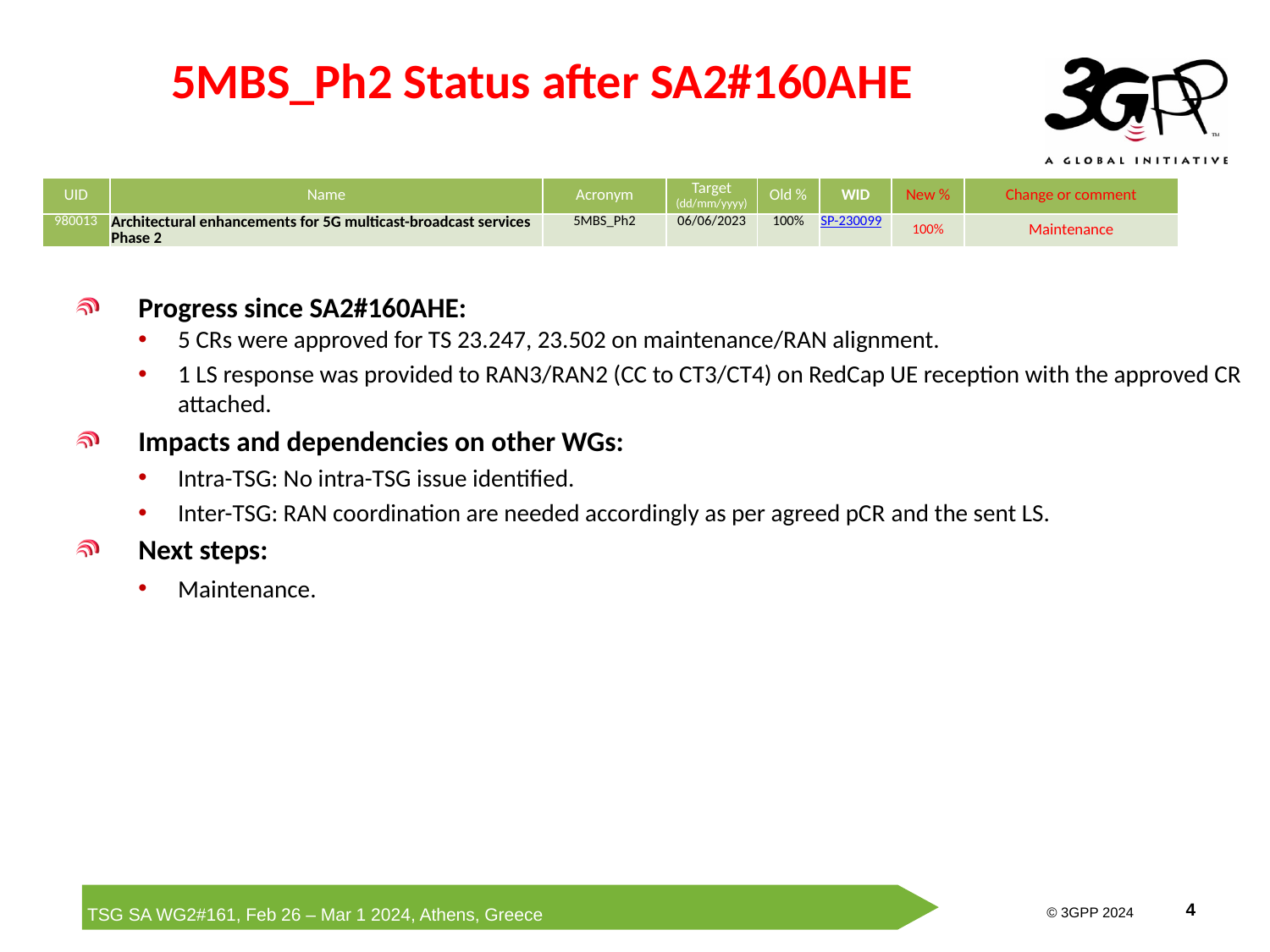

# 5MBS_Ph2 Status after SA2#160AHE
| UID | Name | Acronym | Target (dd/mm/yyyy) | Old % | WID | New % | Change or comment |
| --- | --- | --- | --- | --- | --- | --- | --- |
| 980013 | Architectural enhancements for 5G multicast-broadcast services Phase 2 | 5MBS\_Ph2 | 06/06/2023 | 100% | SP-230099 | 100% | Maintenance |
Progress since SA2#160AHE:
5 CRs were approved for TS 23.247, 23.502 on maintenance/RAN alignment.
1 LS response was provided to RAN3/RAN2 (CC to CT3/CT4) on RedCap UE reception with the approved CR attached.
Impacts and dependencies on other WGs:
Intra-TSG: No intra-TSG issue identified.
Inter-TSG: RAN coordination are needed accordingly as per agreed pCR and the sent LS.
Next steps:
Maintenance.